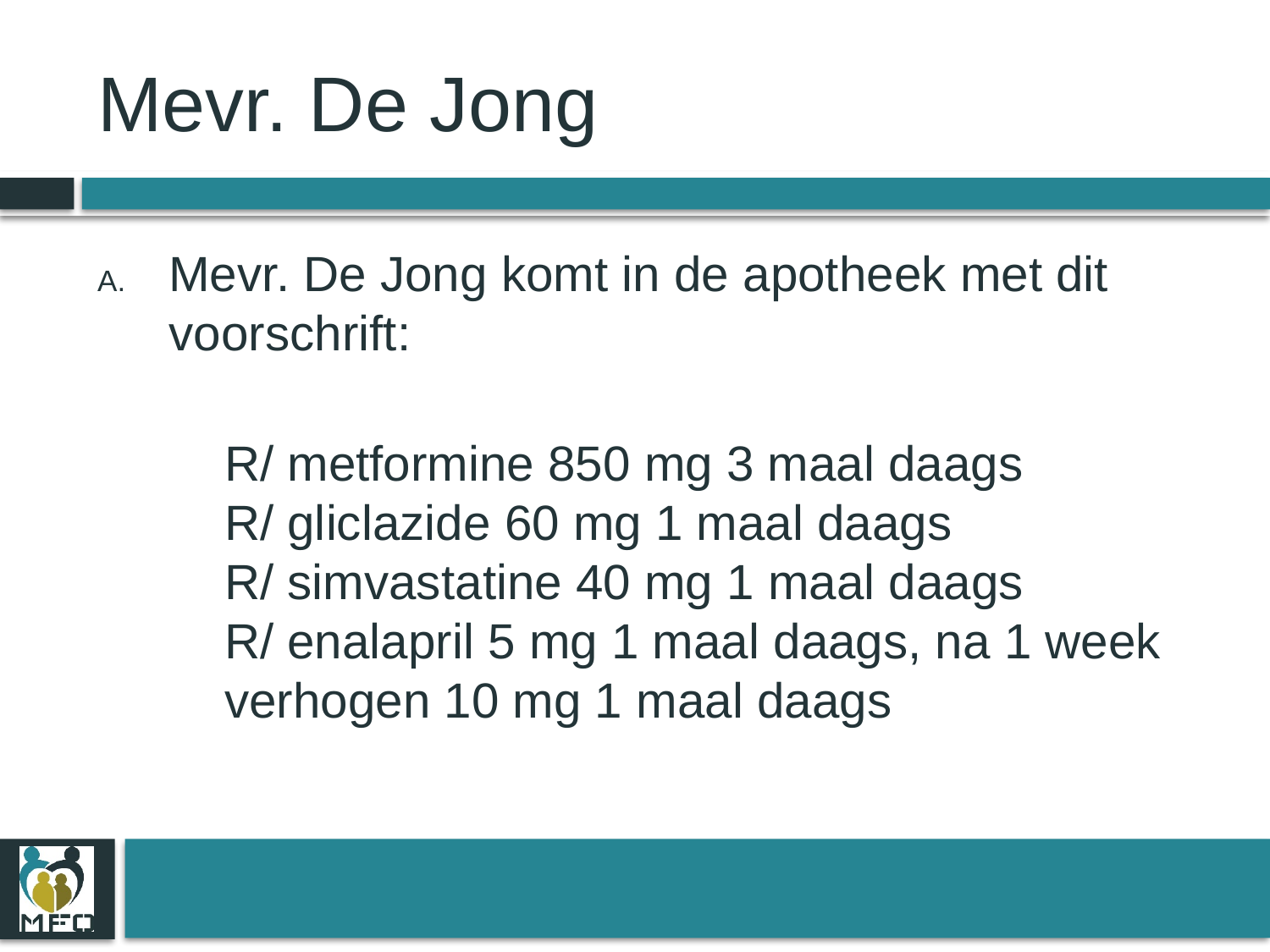

# Mevr. De Jong
Mevr. De Jong komt in de apotheek met dit voorschrift:
	R/ metformine 850 mg 3 maal daags
	R/ gliclazide 60 mg 1 maal daags
	R/ simvastatine 40 mg 1 maal daags
	R/ enalapril 5 mg 1 maal daags, na 1 week 	verhogen 10 mg 1 maal daags